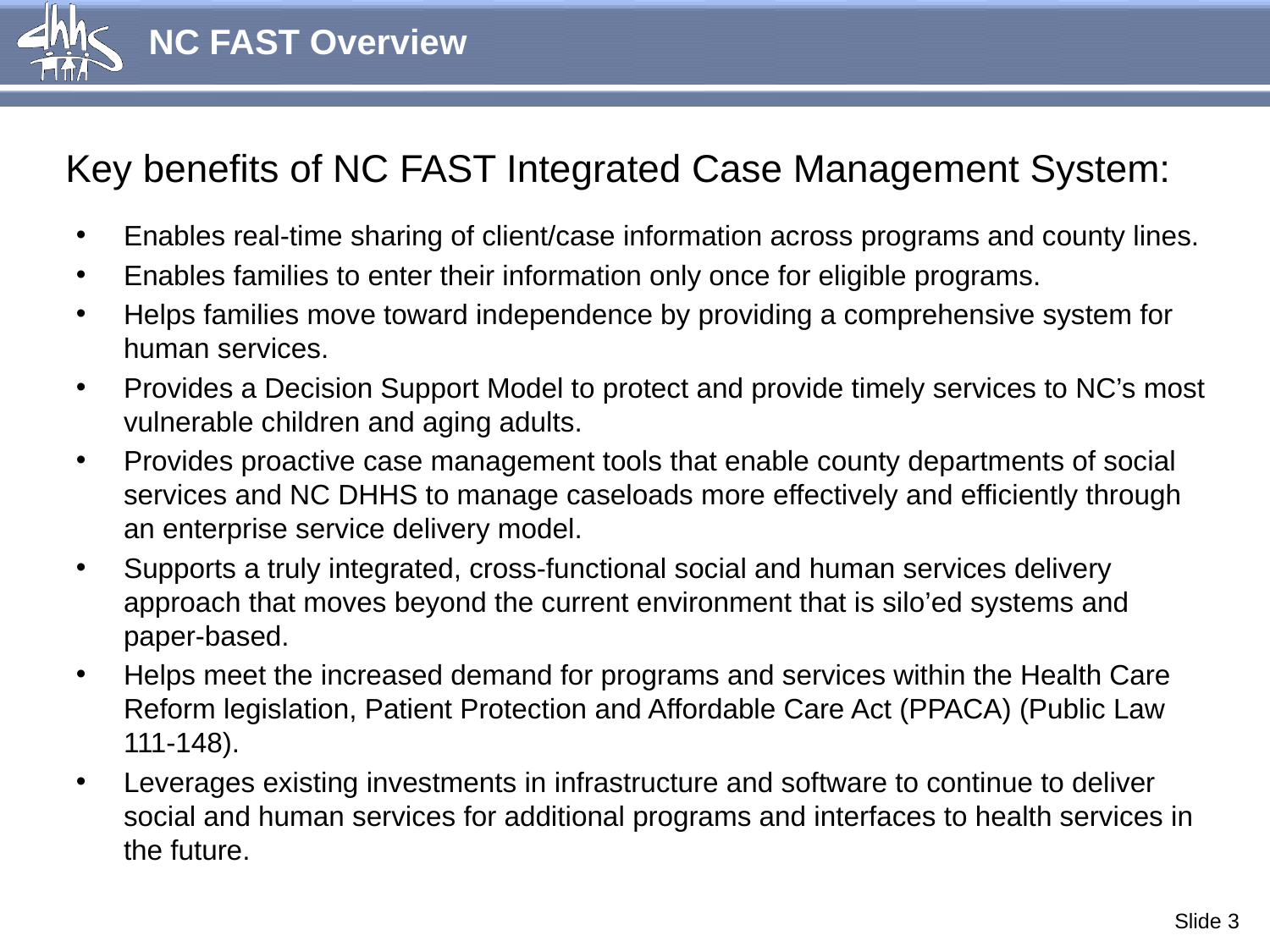

NC FAST Overview
Key benefits of NC FAST Integrated Case Management System:
Enables real-time sharing of client/case information across programs and county lines.
Enables families to enter their information only once for eligible programs.
Helps families move toward independence by providing a comprehensive system for human services.
Provides a Decision Support Model to protect and provide timely services to NC’s most vulnerable children and aging adults.
Provides proactive case management tools that enable county departments of social services and NC DHHS to manage caseloads more effectively and efficiently through an enterprise service delivery model.
Supports a truly integrated, cross-functional social and human services delivery approach that moves beyond the current environment that is silo’ed systems and paper-based.
Helps meet the increased demand for programs and services within the Health Care Reform legislation, Patient Protection and Affordable Care Act (PPACA) (Public Law 111-148).
Leverages existing investments in infrastructure and software to continue to deliver social and human services for additional programs and interfaces to health services in the future.